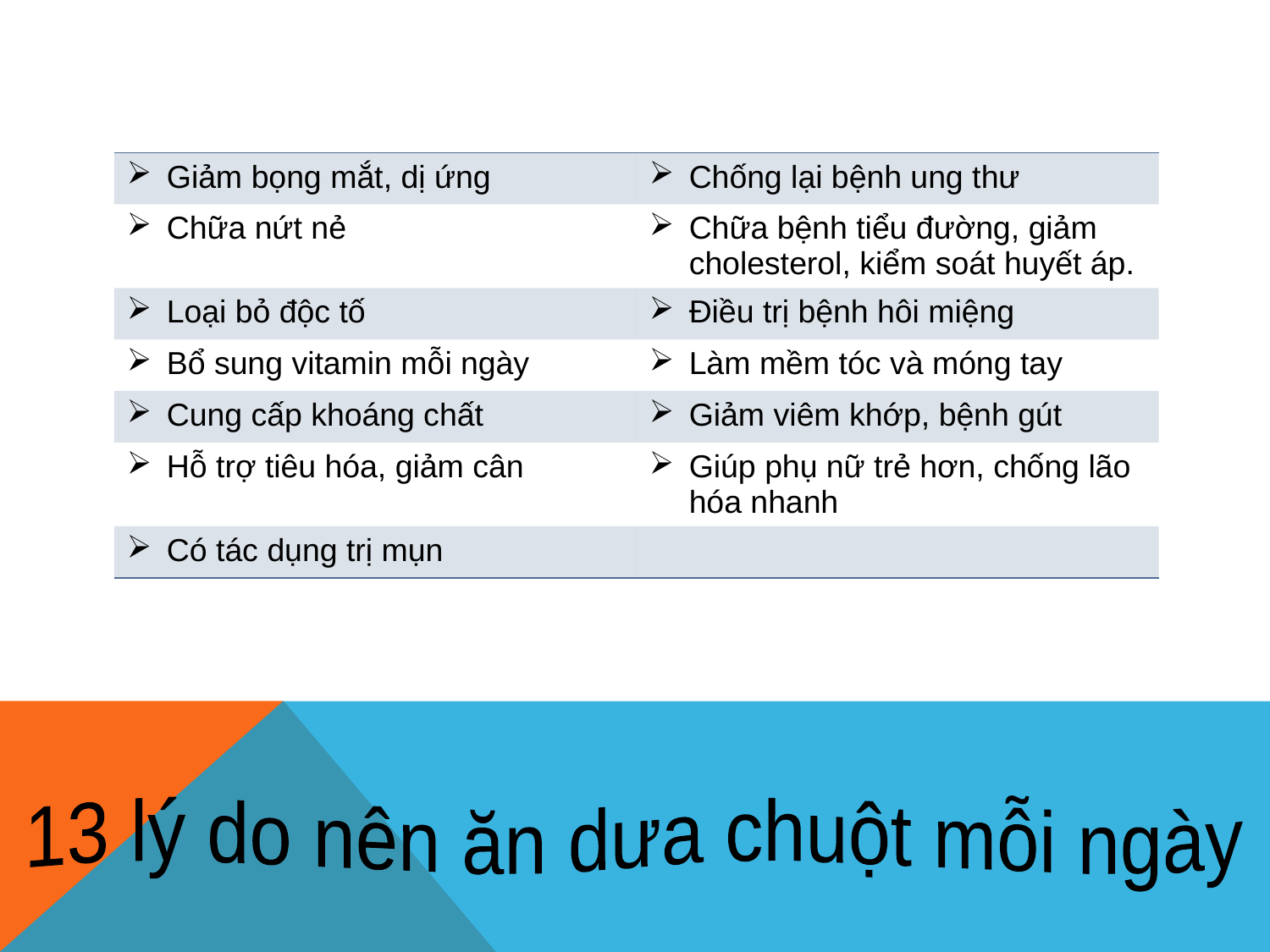

#
| Giảm bọng mắt, dị ứng | Chống lại bệnh ung thư |
| --- | --- |
| Chữa nứt nẻ | Chữa bệnh tiểu đường, giảm cholesterol, kiểm soát huyết áp. |
| Loại bỏ độc tố | Điều trị bệnh hôi miệng |
| Bổ sung vitamin mỗi ngày | Làm mềm tóc và móng tay |
| Cung cấp khoáng chất | Giảm viêm khớp, bệnh gút |
| Hỗ trợ tiêu hóa, giảm cân | Giúp phụ nữ trẻ hơn, chống lão hóa nhanh |
| Có tác dụng trị mụn |  |
13 lý do nên ăn dưa chuột mỗi ngày